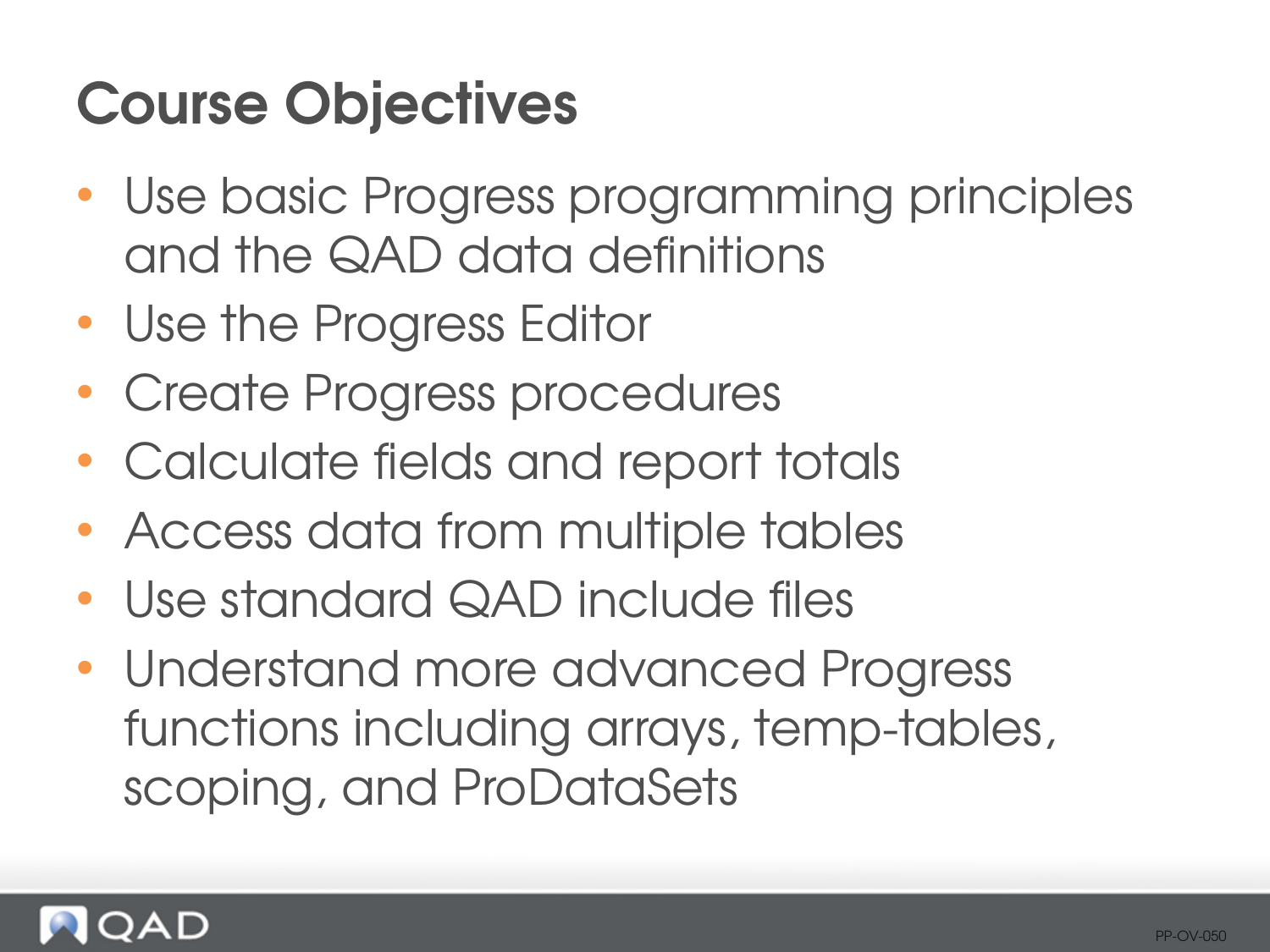

# Course Objectives
Use basic Progress programming principles and the QAD data definitions
Use the Progress Editor
Create Progress procedures
Calculate fields and report totals
Access data from multiple tables
Use standard QAD include files
Understand more advanced Progress functions including arrays, temp-tables, scoping, and ProDataSets

PP-OV-050